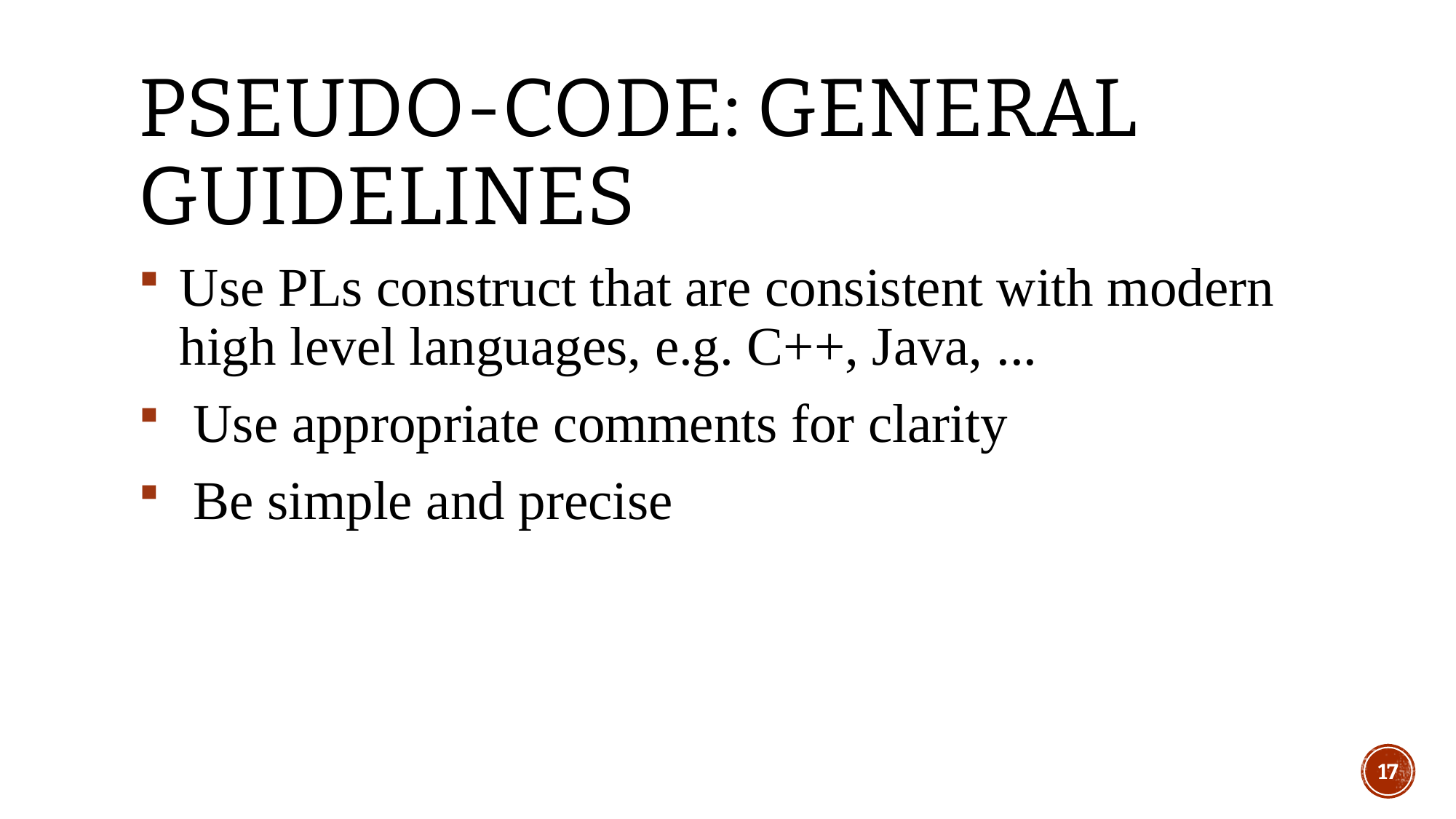

# Pseudo-code: General Guidelines
Use PLs construct that are consistent with modern high level languages, e.g. C++, Java, ...
 Use appropriate comments for clarity
 Be simple and precise

17